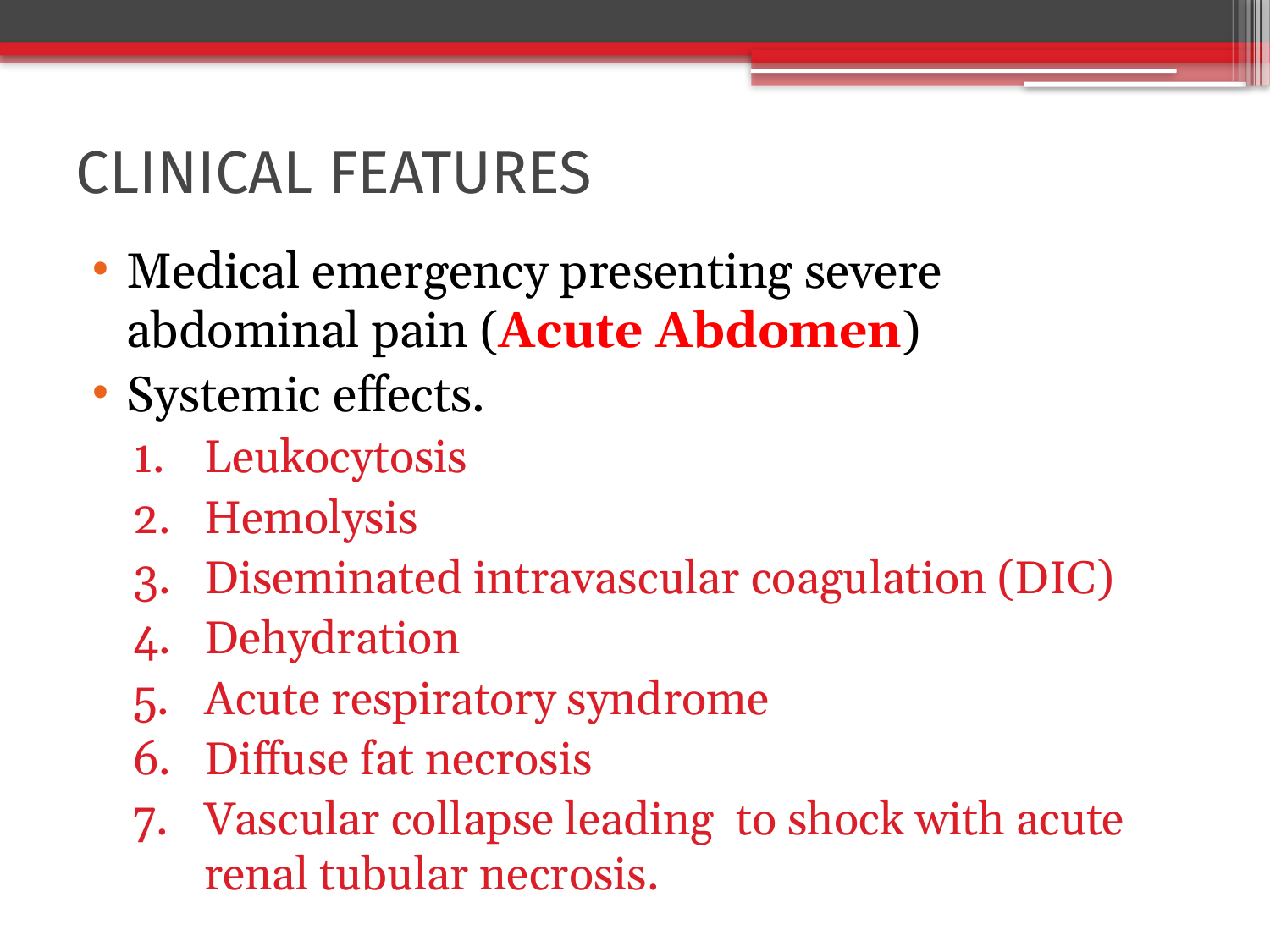

# CLINICAL FEATURES
Medical emergency presenting severe abdominal pain (Acute Abdomen)
Systemic effects.
Leukocytosis
Hemolysis
Diseminated intravascular coagulation (DIC)
Dehydration
Acute respiratory syndrome
Diffuse fat necrosis
Vascular collapse leading  to shock with acute renal tubular necrosis.